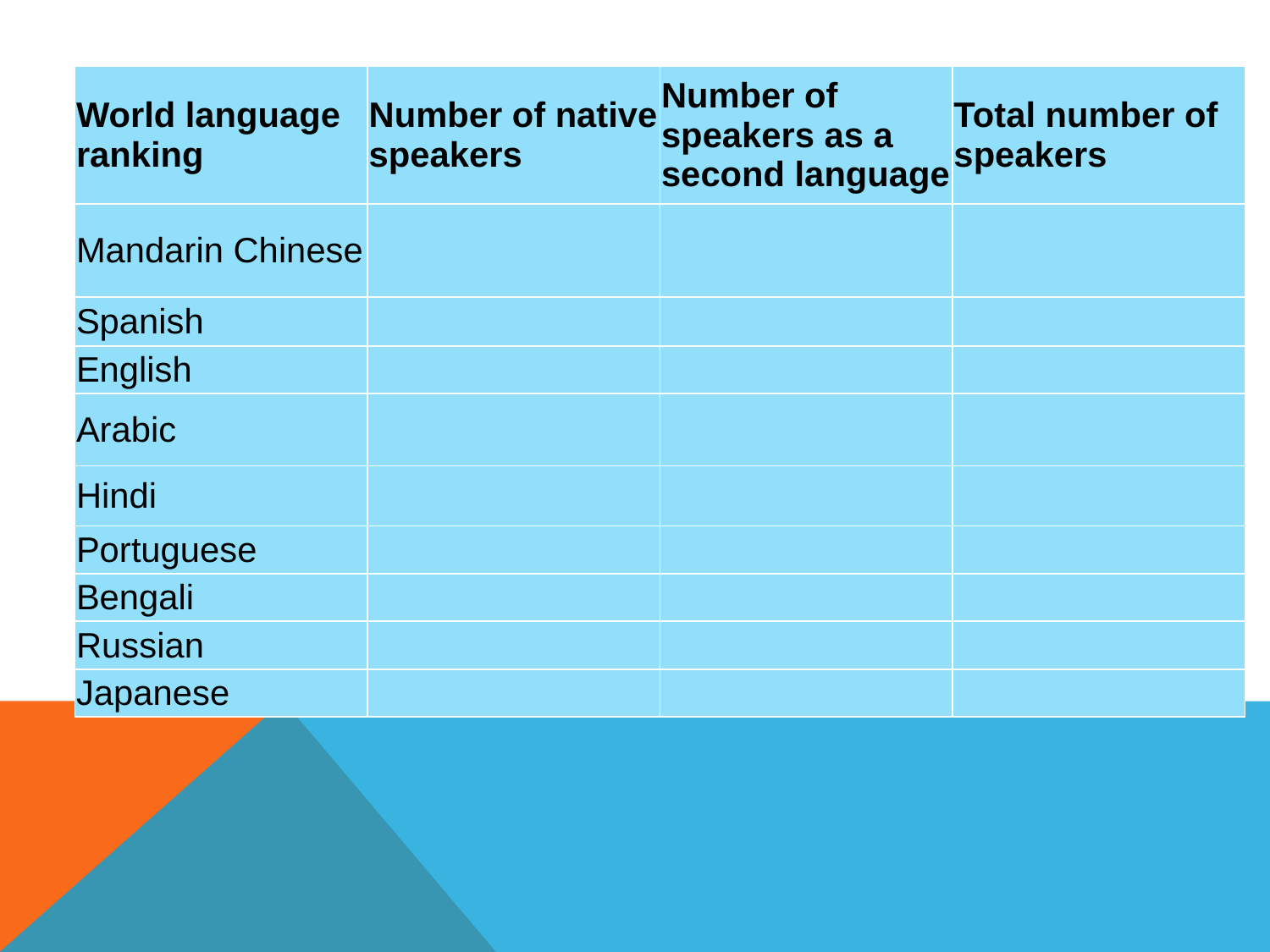

# ake of conveni
| World language ranking | Number of native speakers | Number of speakers as a second language | Total number of speakers |
| --- | --- | --- | --- |
| Mandarin Chinese |  |  |  |
| Spanish |  |  |  |
| English |  |  |  |
| Arabic |  |  |  |
| Hindi |  |  |  |
| Portuguese |  |  |  |
| Bengali |  |  |  |
| Russian |  |  |  |
| Japanese |  |  |  |